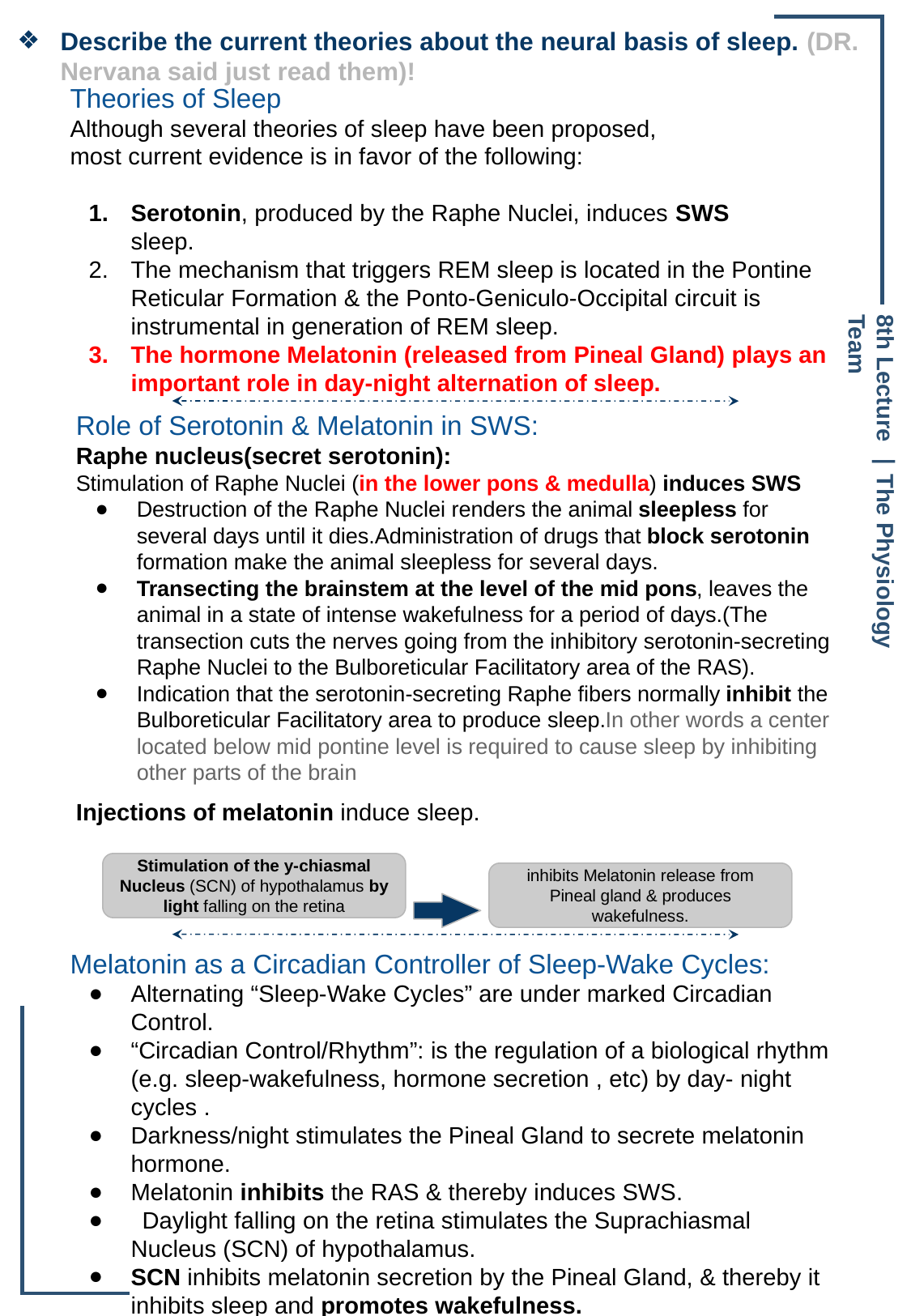

Describe the current theories about the neural basis of sleep. (DR. Nervana said just read them)!
Theories of Sleep
Although several theories of sleep have been proposed,
most current evidence is in favor of the following:
Serotonin, produced by the Raphe Nuclei, induces SWS
sleep.
The mechanism that triggers REM sleep is located in the Pontine Reticular Formation & the Ponto-Geniculo-Occipital circuit is instrumental in generation of REM sleep.
The hormone Melatonin (released from Pineal Gland) plays an important role in day-night alternation of sleep.

Role of Serotonin & Melatonin in SWS:
Raphe nucleus(secret serotonin):
Stimulation of Raphe Nuclei (in the lower pons & medulla) induces SWS
Destruction of the Raphe Nuclei renders the animal sleepless for several days until it dies.Administration of drugs that block serotonin formation make the animal sleepless for several days.
Transecting the brainstem at the level of the mid pons, leaves the animal in a state of intense wakefulness for a period of days.(The transection cuts the nerves going from the inhibitory serotonin-secreting Raphe Nuclei to the Bulboreticular Facilitatory area of the RAS).
Indication that the serotonin-secreting Raphe fibers normally inhibit the Bulboreticular Facilitatory area to produce sleep.In other words a center located below mid pontine level is required to cause sleep by inhibiting other parts of the brain

Injections of melatonin induce sleep.
8th Lecture  ∣ The Physiology Team

Stimulation of the y-chiasmal Nucleus (SCN) of hypothalamus by light falling on the retina

inhibits Melatonin release from Pineal gland & produces wakefulness.

Melatonin as a Circadian Controller of Sleep-Wake Cycles:
Alternating “Sleep-Wake Cycles” are under marked Circadian Control.
“Circadian Control/Rhythm”: is the regulation of a biological rhythm (e.g. sleep-wakefulness, hormone secretion , etc) by day- night cycles .
Darkness/night stimulates the Pineal Gland to secrete melatonin hormone.
Melatonin inhibits the RAS & thereby induces SWS.
  Daylight falling on the retina stimulates the Suprachiasmal Nucleus (SCN) of hypothalamus.
SCN inhibits melatonin secretion by the Pineal Gland, & thereby it inhibits sleep and promotes wakefulness.